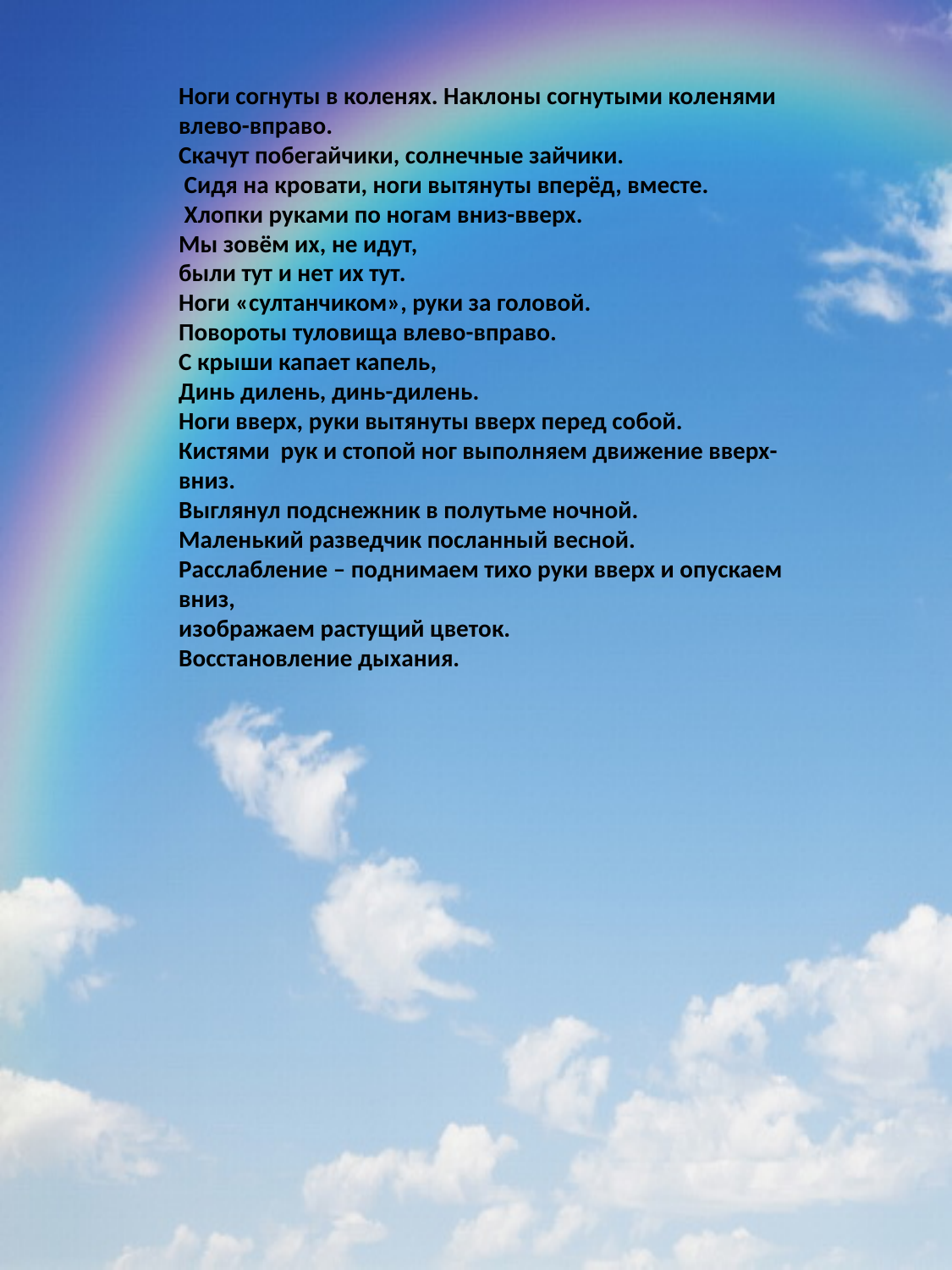

Ноги согнуты в коленях. Наклоны согнутыми коленями влево-вправо.
Скачут побегайчики, солнечные зайчики.
 Сидя на кровати, ноги вытянуты вперёд, вместе.
 Хлопки руками по ногам вниз-вверх.
Мы зовём их, не идут,
были тут и нет их тут.
Ноги «султанчиком», руки за головой.
Повороты туловища влево-вправо.
С крыши капает капель,
Динь дилень, динь-дилень.
Ноги вверх, руки вытянуты вверх перед собой.
Кистями  рук и стопой ног выполняем движение вверх-вниз.
Выглянул подснежник в полутьме ночной.
Маленький разведчик посланный весной.
Расслабление – поднимаем тихо руки вверх и опускаем вниз,
изображаем растущий цветок.
Восстановление дыхания.